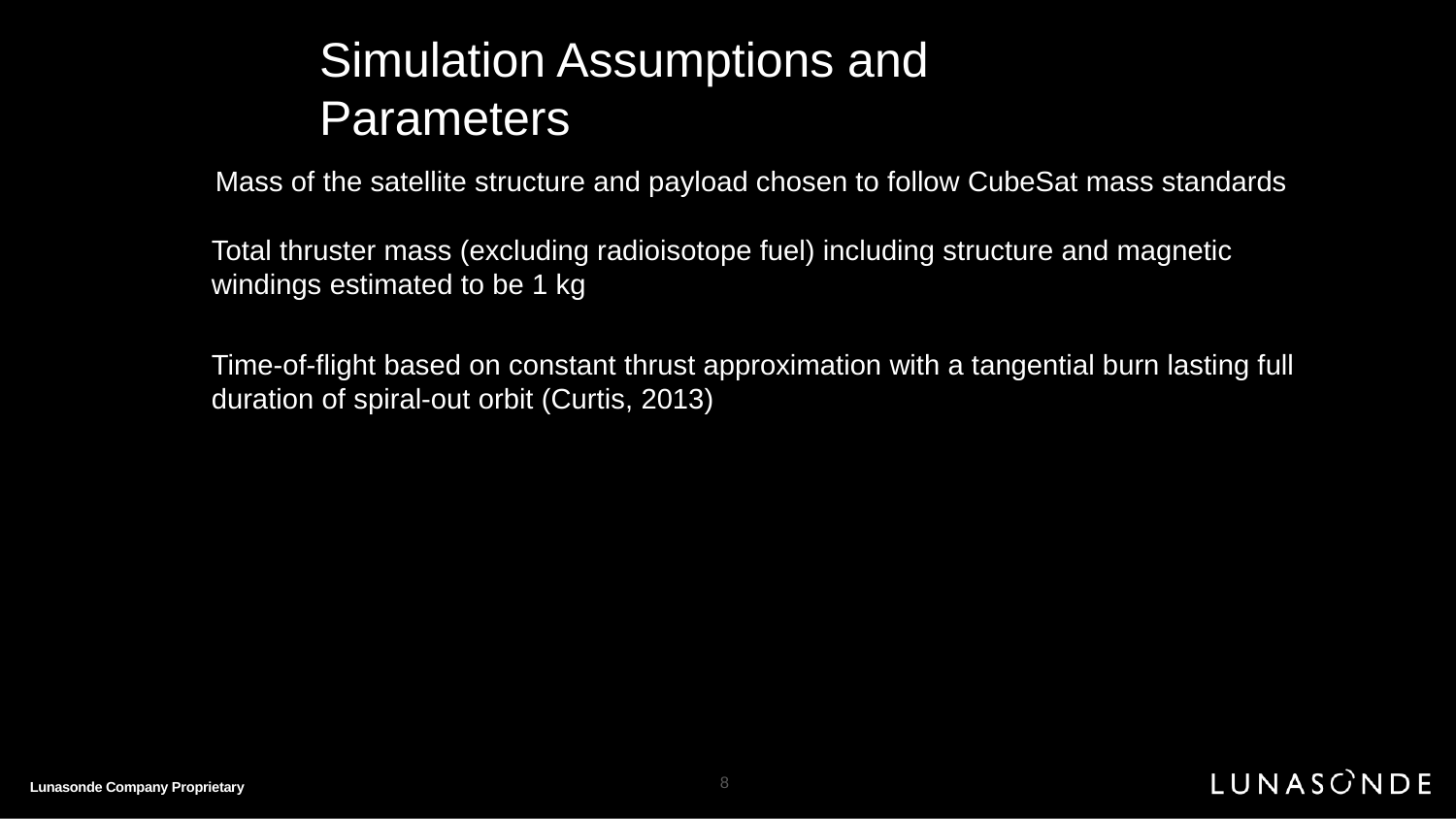

Simulation Assumptions and Parameters
Mass of the satellite structure and payload chosen to follow CubeSat mass standards
Total thruster mass (excluding radioisotope fuel) including structure and magnetic windings estimated to be 1 kg
# Time-of-flight based on constant thrust approximation with a tangential burn lasting full duration of spiral-out orbit (Curtis, 2013)
8
Lunasonde Company Proprietary